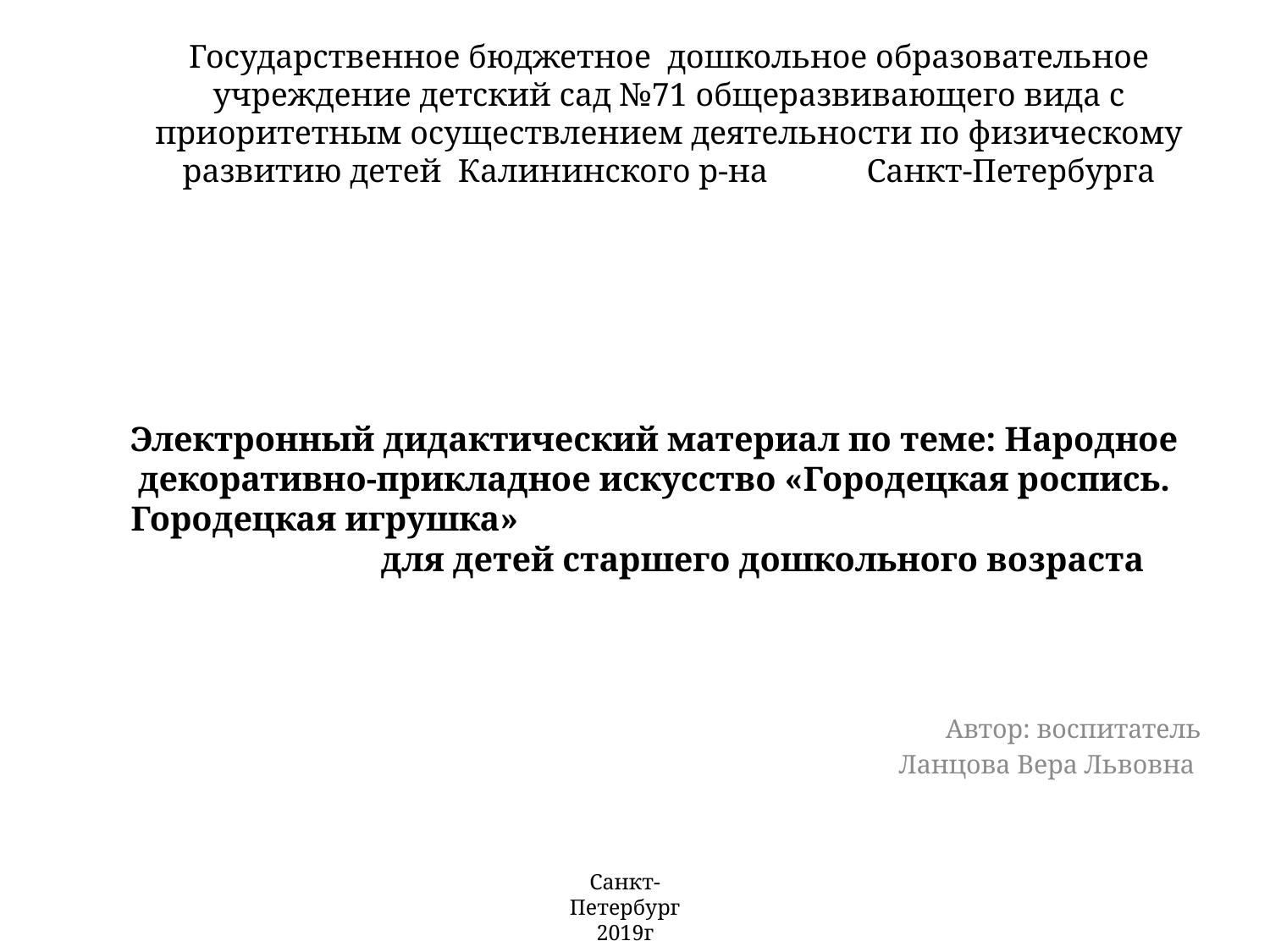

Государственное бюджетное  дошкольное образовательное учреждение детский сад №71 общеразвивающего вида с приоритетным осуществлением деятельности по физическому развитию детей  Калининского р-на            Санкт-Петербурга
# Электронный дидактический материал по теме: Народное декоративно-прикладное искусство «Городецкая роспись. Городецкая игрушка»                                                                                                      для детей старшего дошкольного возраста
Автор: воспитатель
Ланцова Вера Львовна
Санкт-Петербург
2019г